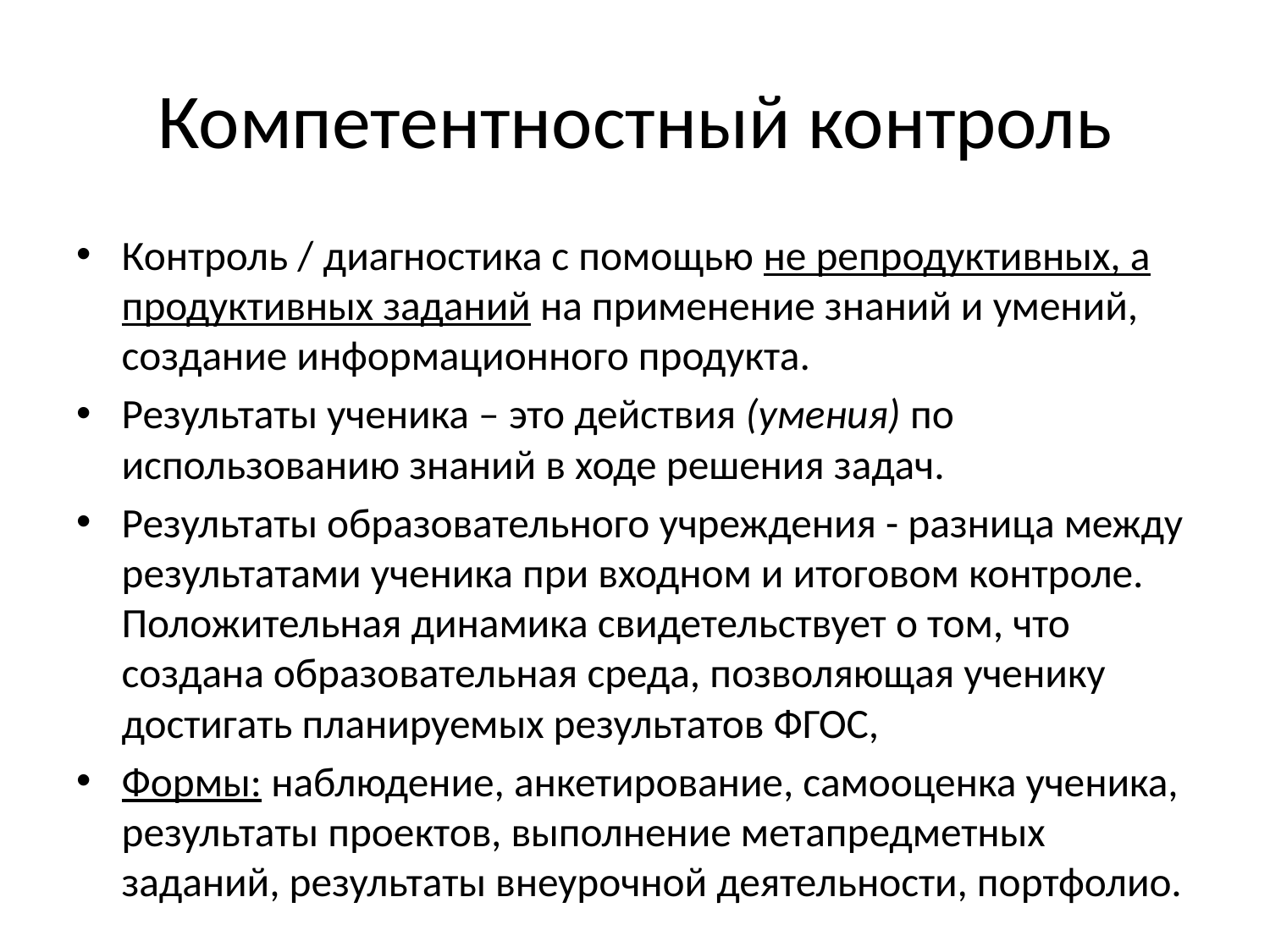

# Компетентностный контроль
Контроль / диагностика с помощью не репродуктивных, а продуктивных заданий на применение знаний и умений, создание информационного продукта.
Результаты ученика – это действия (умения) по использованию знаний в ходе решения задач.
Результаты образовательного учреждения - разница между результатами ученика при входном и итоговом контроле. Положительная динамика свидетельствует о том, что создана образовательная среда, позволяющая ученику достигать планируемых результатов ФГОС,
Формы: наблюдение, анкетирование, самооценка ученика, результаты проектов, выполнение метапредметных заданий, результаты внеурочной деятельности, портфолио.